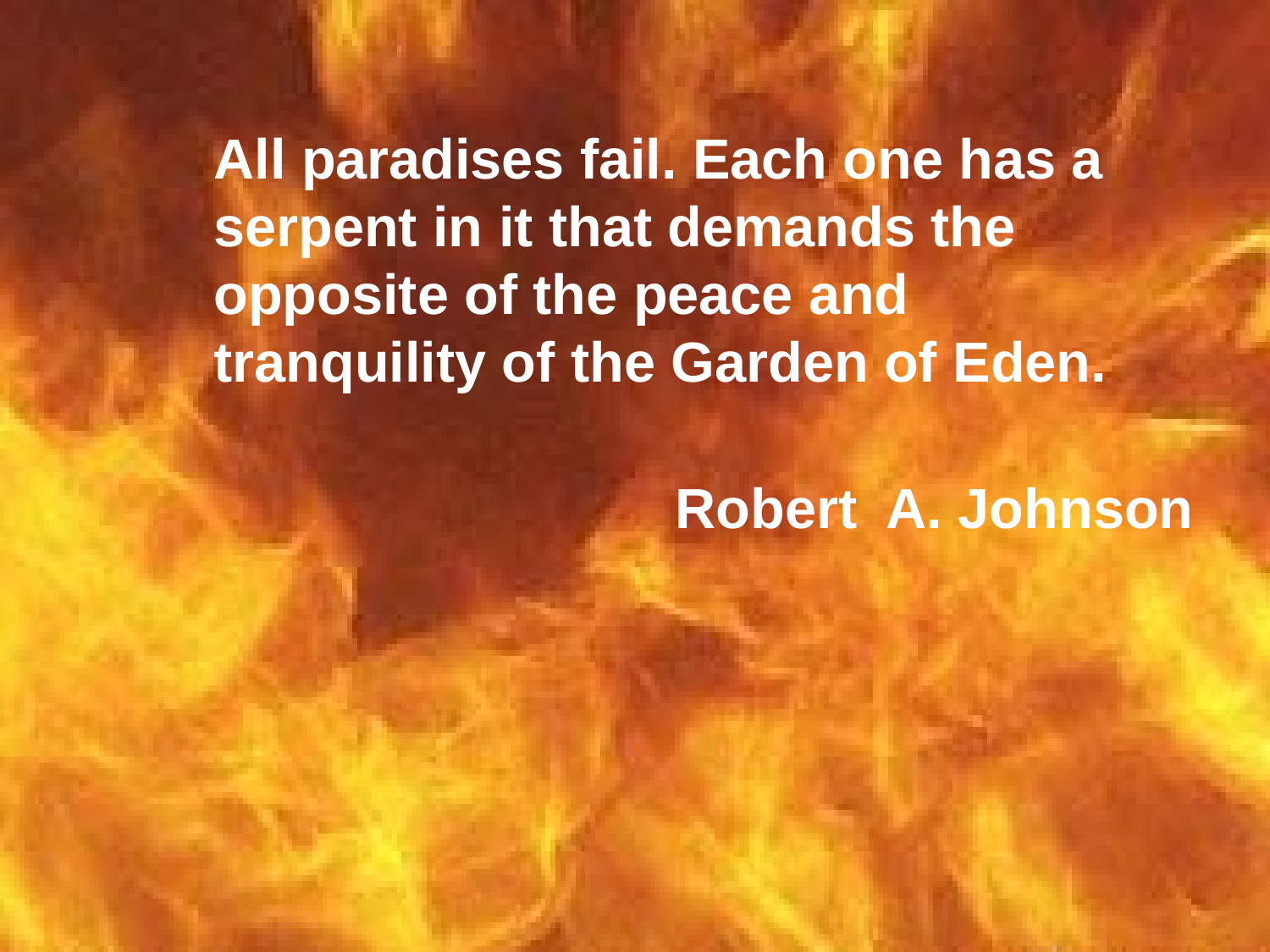

All paradises fail. Each one has a serpent in it that demands the opposite of the peace and tranquility of the Garden of Eden.
Robert  A. Johnson